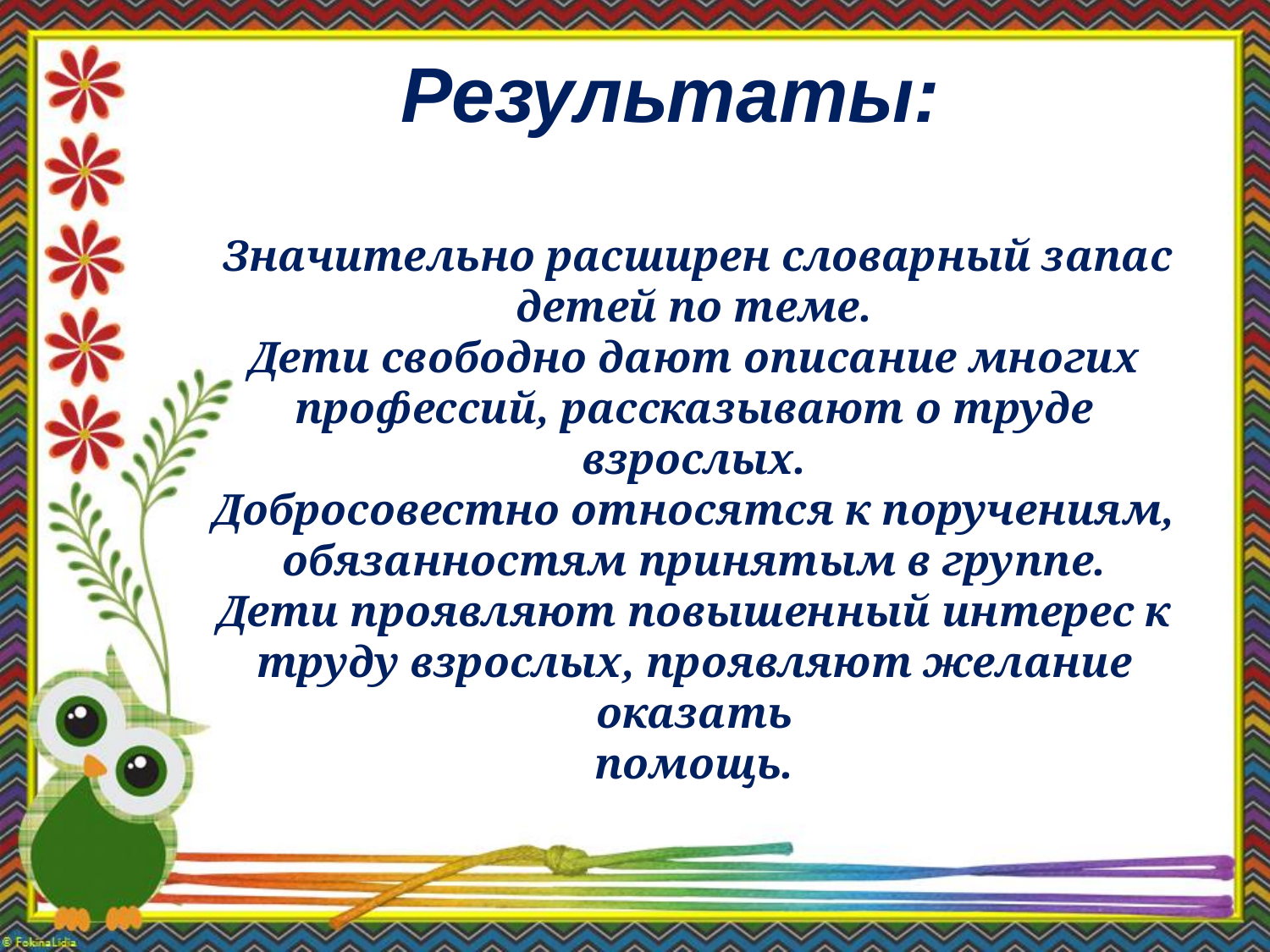

# Результаты:
     Значительно расширен словарный запас детей по теме.
Дети свободно дают описание многих профессий, рассказывают о труде взрослых.
Добросовестно относятся к поручениям, обязанностям принятым в группе.
Дети проявляют повышенный интерес к труду взрослых, проявляют желание оказать
помощь.